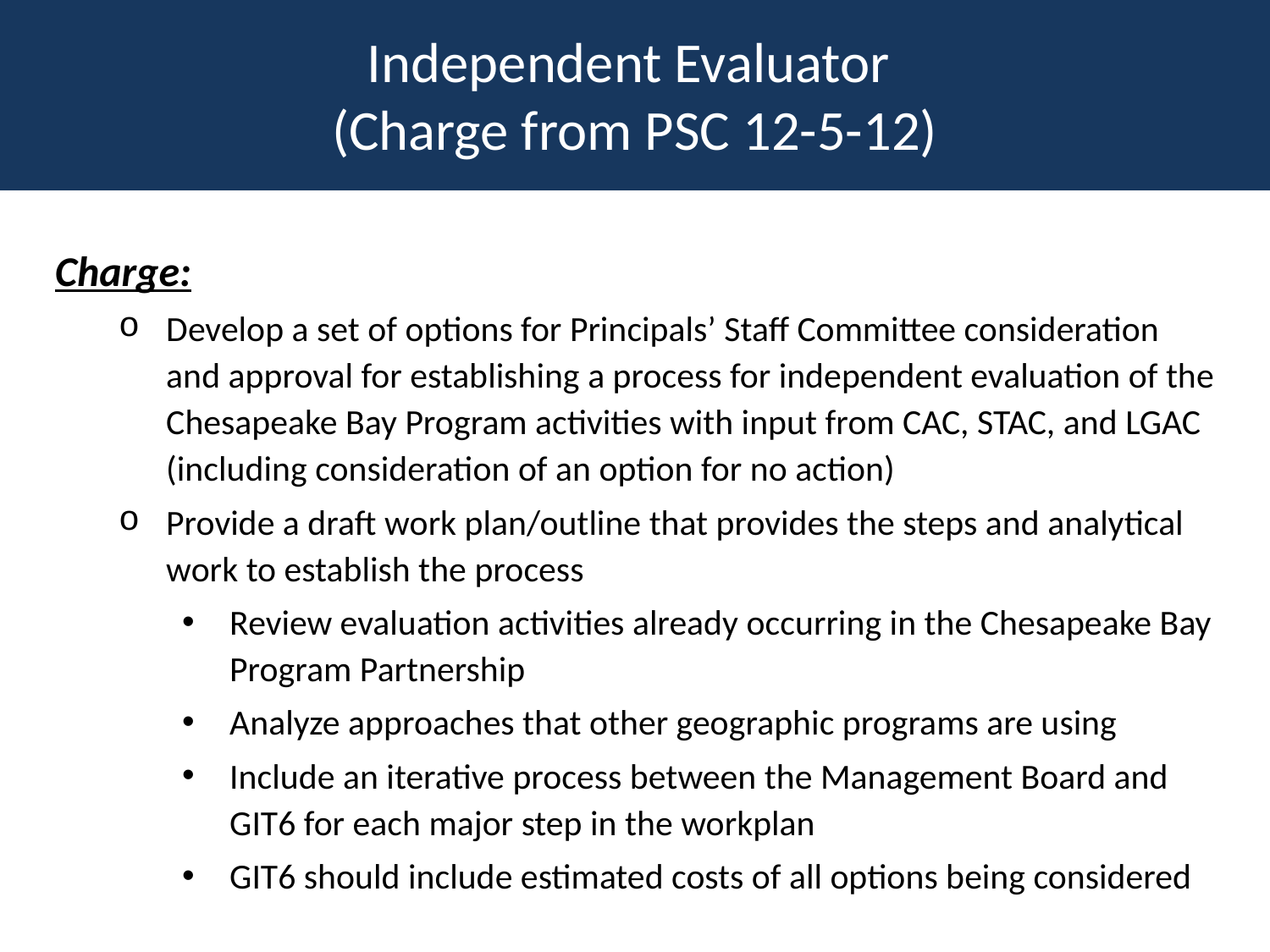

# Independent Evaluator (Charge from PSC 12-5-12)

Charge:
Develop a set of options for Principals’ Staff Committee consideration and approval for establishing a process for independent evaluation of the Chesapeake Bay Program activities with input from CAC, STAC, and LGAC (including consideration of an option for no action)
Provide a draft work plan/outline that provides the steps and analytical work to establish the process
Review evaluation activities already occurring in the Chesapeake Bay Program Partnership
Analyze approaches that other geographic programs are using
Include an iterative process between the Management Board and GIT6 for each major step in the workplan
GIT6 should include estimated costs of all options being considered